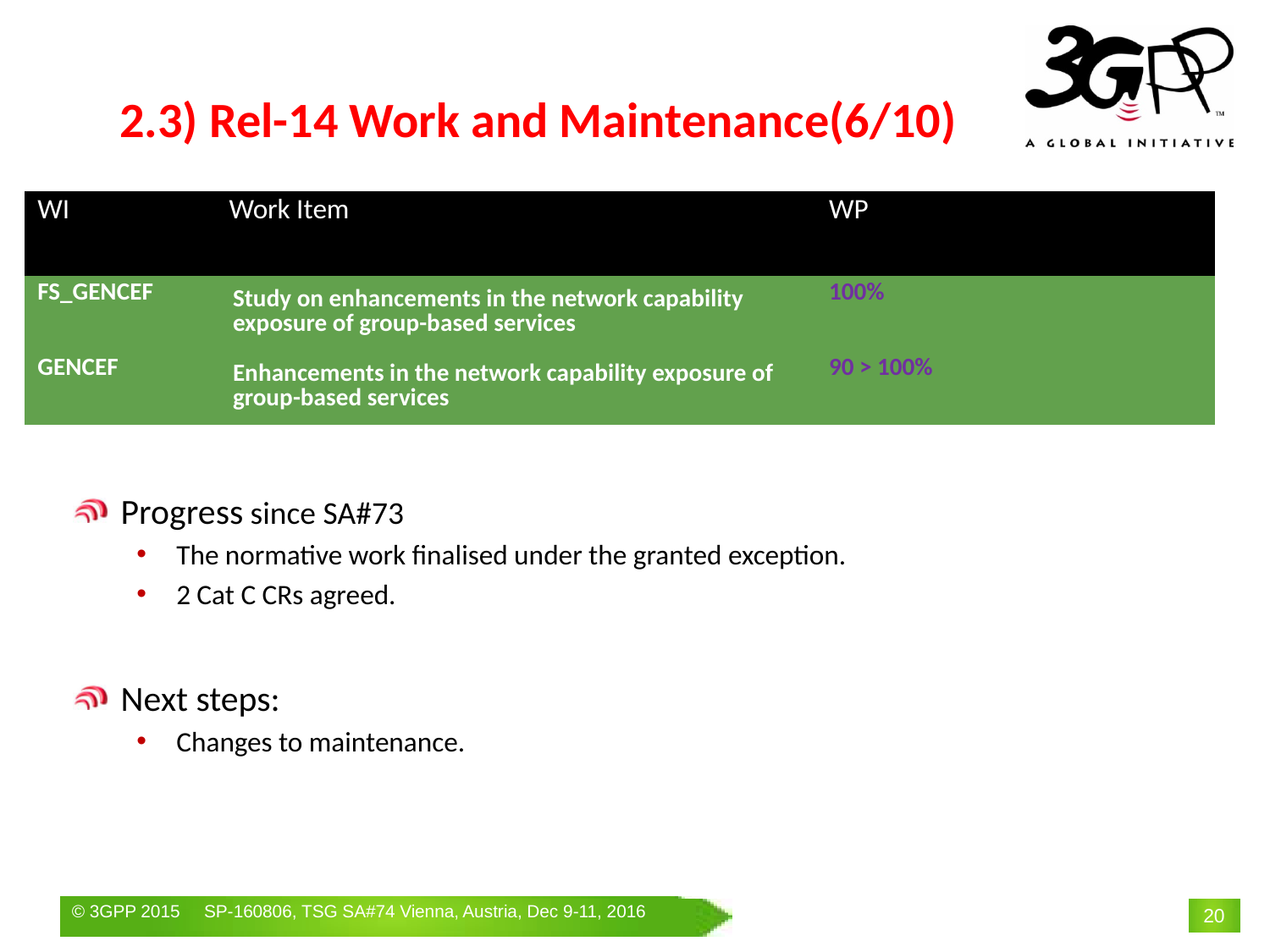

# 2.3) Rel-14 Work and Maintenance(6/10)
| WI | Work Item | WP |  |  |
| --- | --- | --- | --- | --- |
| FS\_GENCEF | Study on enhancements in the network capability exposure of group-based services | 100% |  |  |
| GENCEF | Enhancements in the network capability exposure of group-based services | 90 > 100% |  |  |
Progress since SA#73
The normative work finalised under the granted exception.
2 Cat C CRs agreed.

Next steps:
Changes to maintenance.